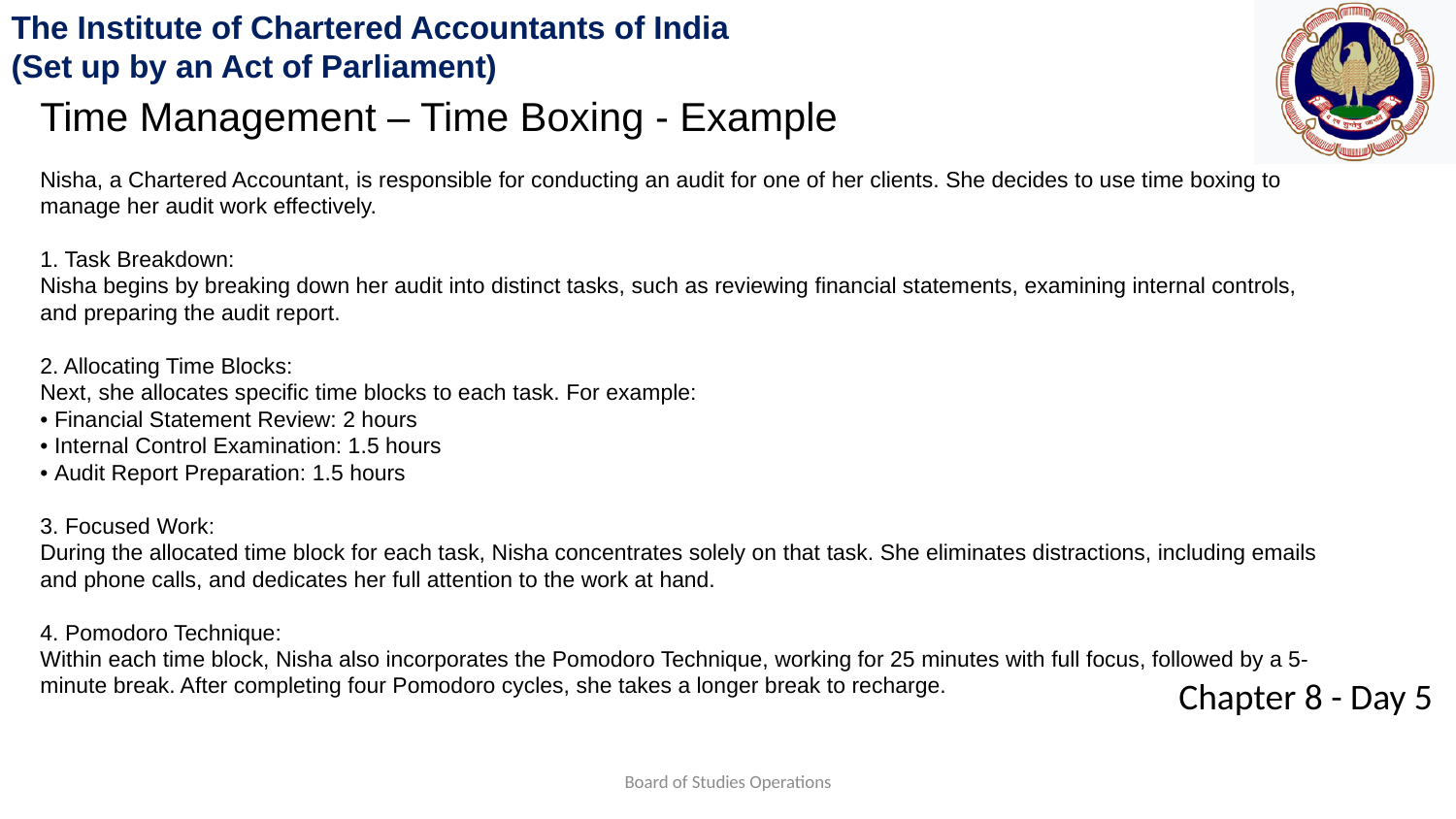

Time Management – Time Boxing - Example
Nisha, a Chartered Accountant, is responsible for conducting an audit for one of her clients. She decides to use time boxing to manage her audit work effectively.

1. Task Breakdown:
Nisha begins by breaking down her audit into distinct tasks, such as reviewing financial statements, examining internal controls, and preparing the audit report.

2. Allocating Time Blocks:
Next, she allocates specific time blocks to each task. For example:
• Financial Statement Review: 2 hours
• Internal Control Examination: 1.5 hours
• Audit Report Preparation: 1.5 hours

3. Focused Work:
During the allocated time block for each task, Nisha concentrates solely on that task. She eliminates distractions, including emails and phone calls, and dedicates her full attention to the work at hand.

4. Pomodoro Technique:
Within each time block, Nisha also incorporates the Pomodoro Technique, working for 25 minutes with full focus, followed by a 5-minute break. After completing four Pomodoro cycles, she takes a longer break to recharge.
Board of Studies Operations